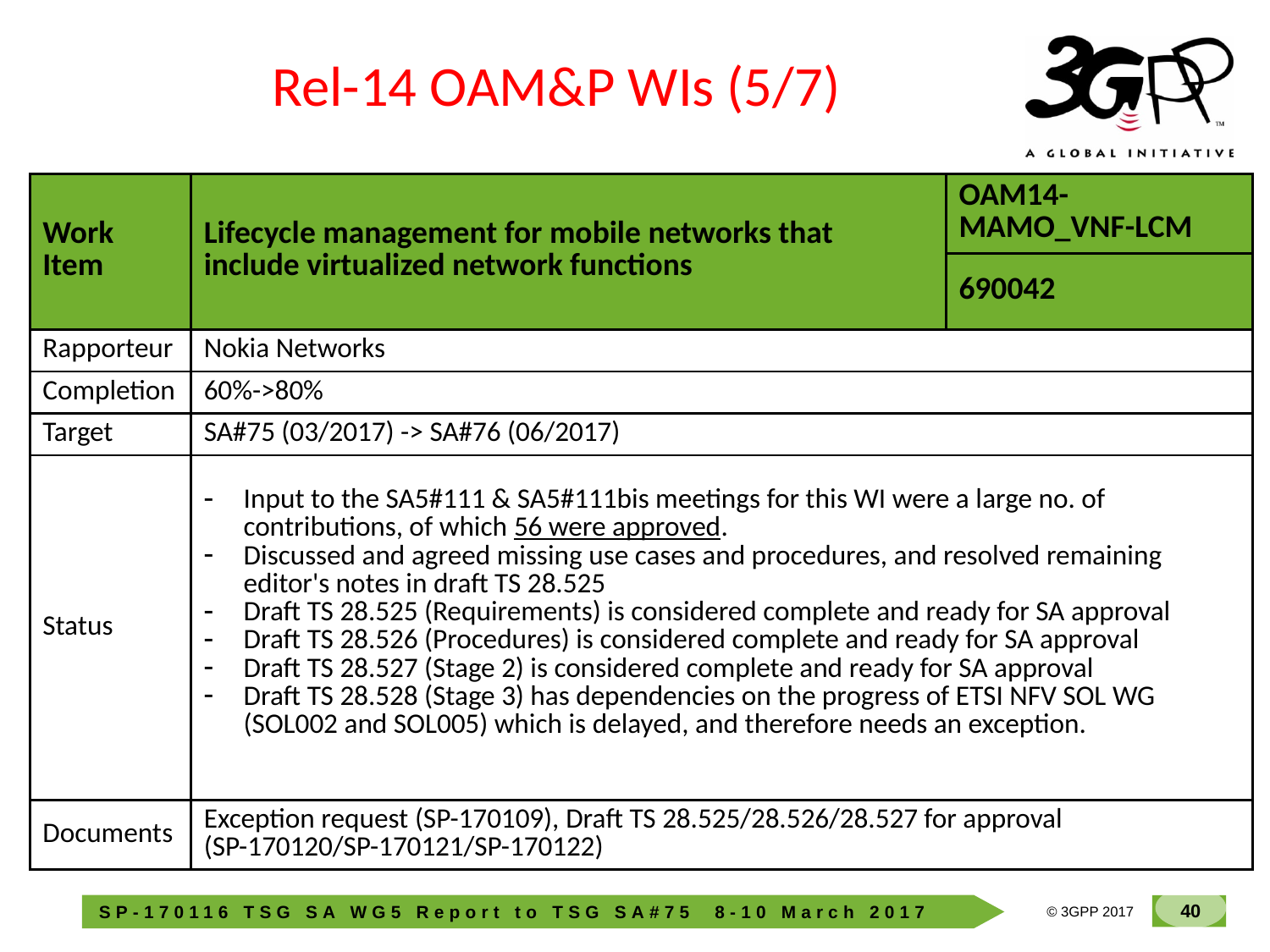

Rel-14 OAM&P WIs (5/7)
| Work Item | Lifecycle management for mobile networks that include virtualized network functions | OAM14-MAMO\_VNF-LCM |
| --- | --- | --- |
|  |  | 690042 |
| Rapporteur | Nokia Networks |  |
| Completion | 60%->80% |  |
| Target | SA#75 (03/2017) -> SA#76 (06/2017) |  |
| Status | Input to the SA5#111 & SA5#111bis meetings for this WI were a large no. of contributions, of which 56 were approved. Discussed and agreed missing use cases and procedures, and resolved remaining editor's notes in draft TS 28.525 Draft TS 28.525 (Requirements) is considered complete and ready for SA approval Draft TS 28.526 (Procedures) is considered complete and ready for SA approval Draft TS 28.527 (Stage 2) is considered complete and ready for SA approval Draft TS 28.528 (Stage 3) has dependencies on the progress of ETSI NFV SOL WG (SOL002 and SOL005) which is delayed, and therefore needs an exception. |  |
| Documents | Exception request (SP-170109), Draft TS 28.525/28.526/28.527 for approval (SP-170120/SP-170121/SP-170122) |  |